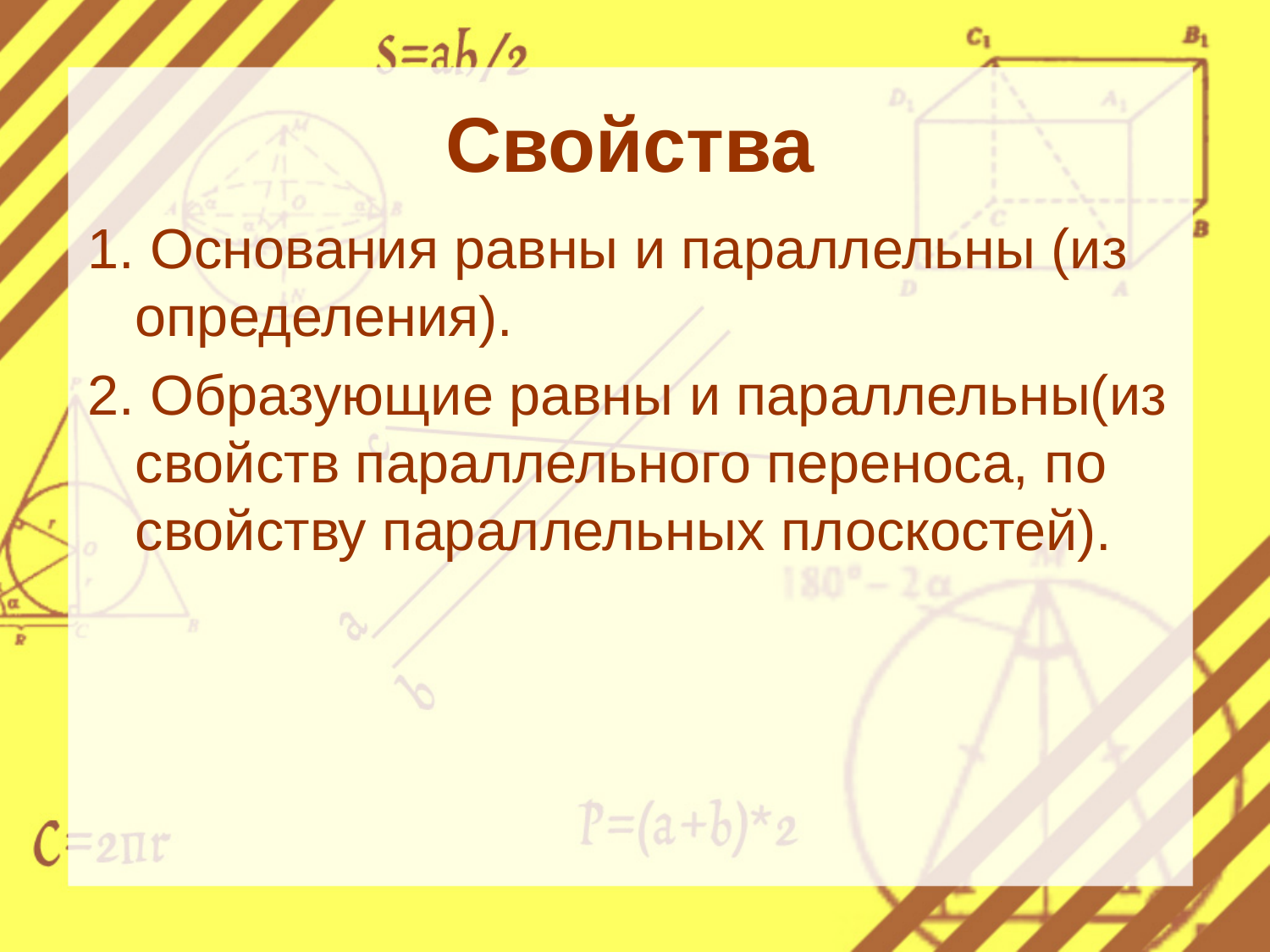

# Свойства
1. Основания равны и параллельны (из определения).
2. Образующие равны и параллельны(из свойств параллельного переноса, по свойству параллельных плоскостей).